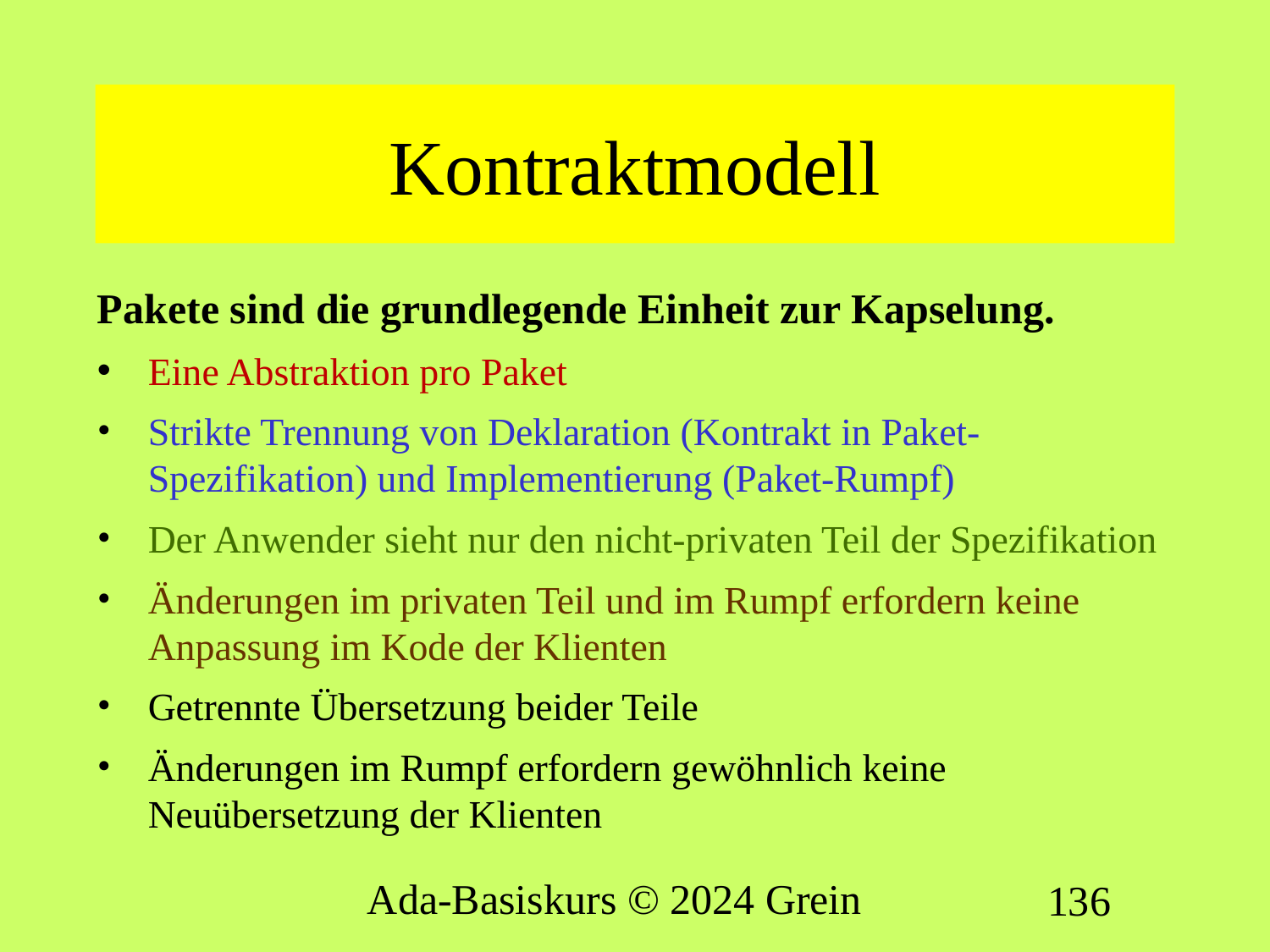

# Kontraktmodell
Pakete sind die grundlegende Einheit zur Kapselung.
Eine Abstraktion pro Paket
Strikte Trennung von Deklaration (Kontrakt in Paket-Spezifikation) und Implementierung (Paket-Rumpf)
Der Anwender sieht nur den nicht-privaten Teil der Spezifikation
Änderungen im privaten Teil und im Rumpf erfordern keine Anpassung im Kode der Klienten
Getrennte Übersetzung beider Teile
Änderungen im Rumpf erfordern gewöhnlich keine Neuübersetzung der Klienten
Ada-Basiskurs © 2024 Grein
136